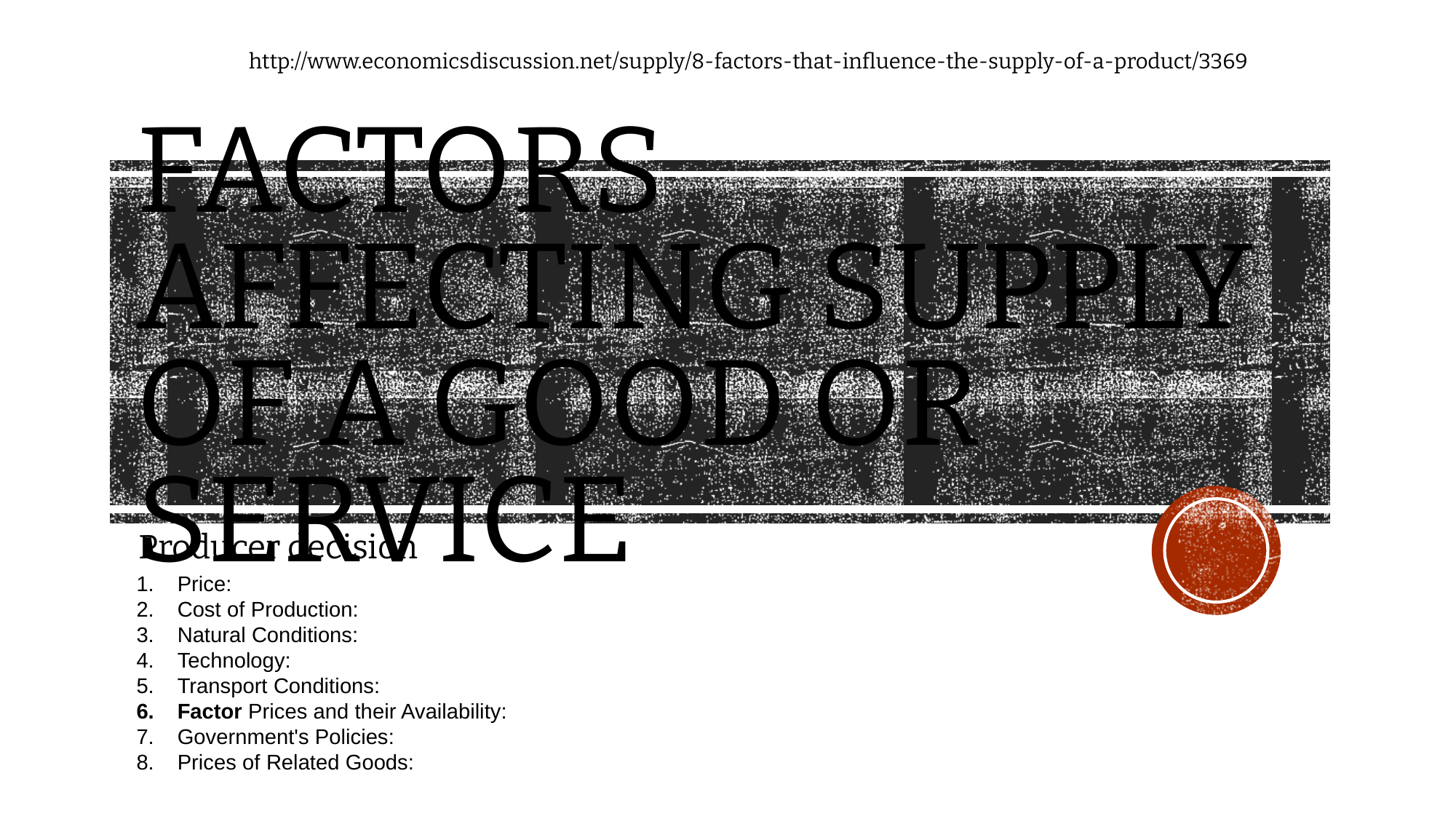

http://www.economicsdiscussion.net/supply/8-factors-that-influence-the-supply-of-a-product/3369
# Factors affecting Supply of a good or service
Producer decision
Price:
Cost of Production:
Natural Conditions:
Technology:
Transport Conditions:
Factor Prices and their Availability:
Government's Policies:
Prices of Related Goods: